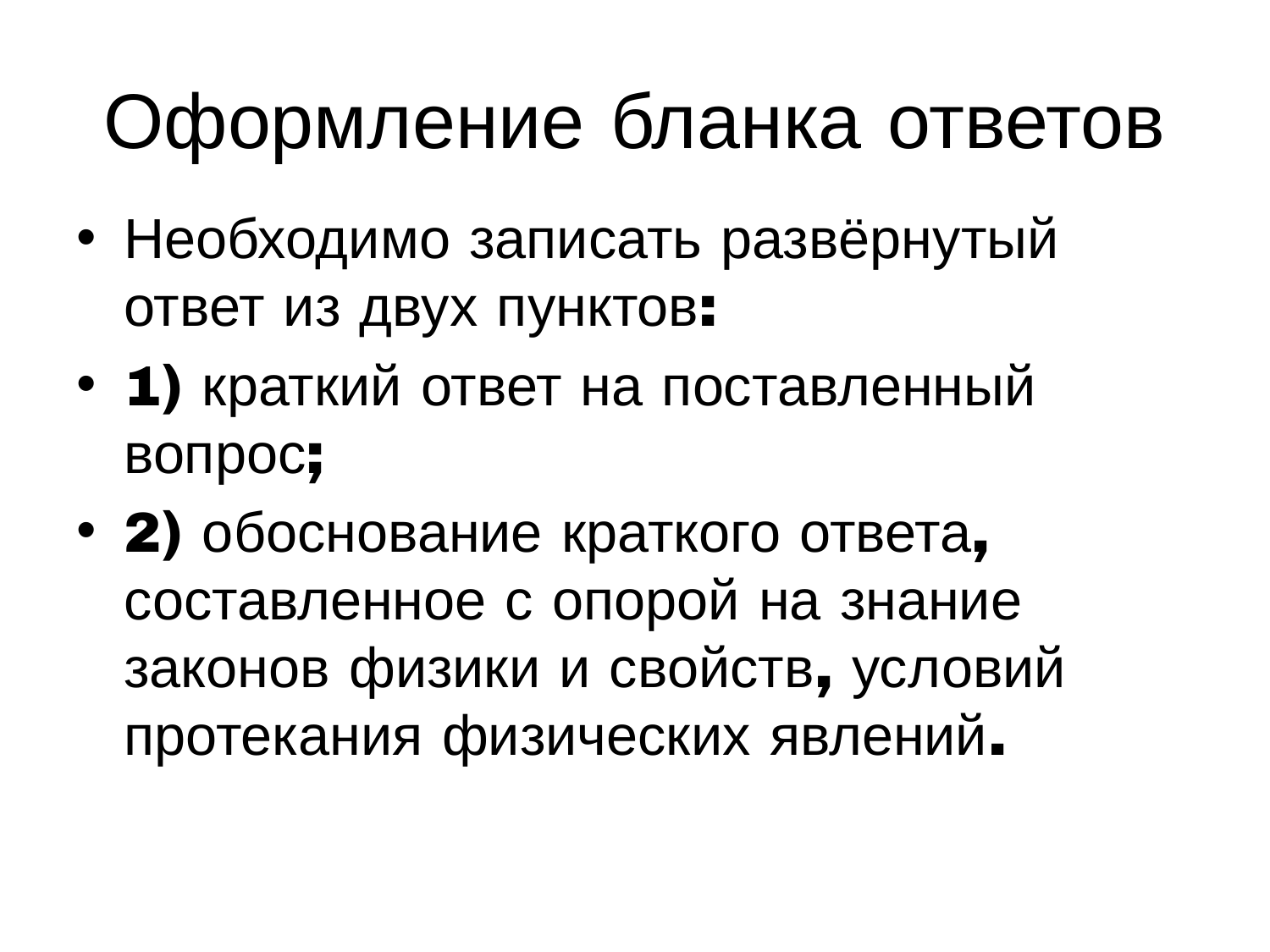

# Оформление бланка ответов
Необходимо записать развёрнутый ответ из двух пунктов:
1) краткий ответ на поставленный вопрос;
2) обоснование краткого ответа, составленное с опорой на знание законов физики и свойств, условий протекания физических явлений.